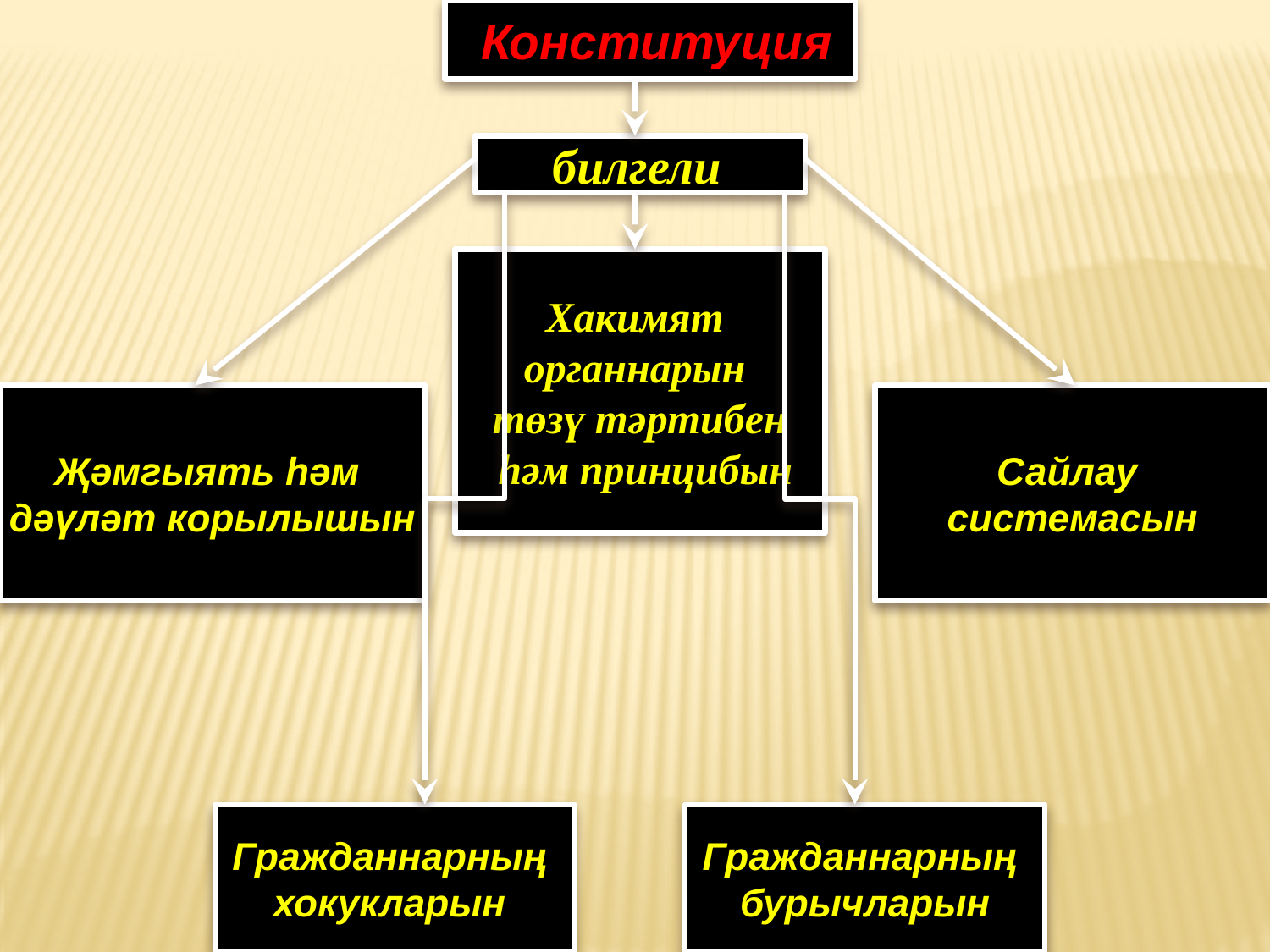

Конституция

      билгели

Хакимят
органнарын
төзү тәртибен
 һәм принцибын
Җәмгыять һәм
дәүләт корылышын
Сайлау
системасын
Гражданнарның
хокукларын

Гражданнарның
бурычларын